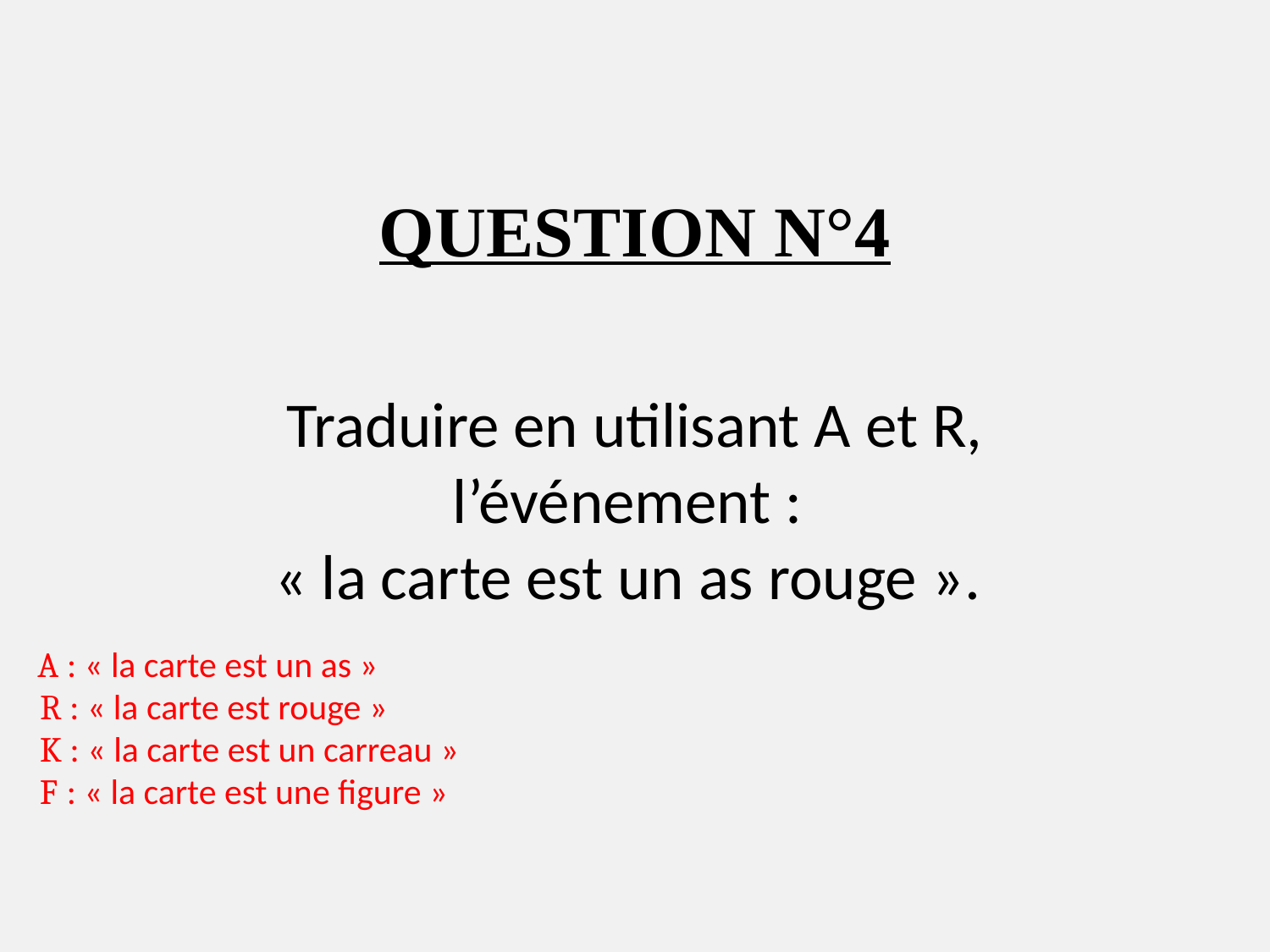

QUESTION N°4

Traduire en utilisant A et R,
l’événement :
« la carte est un as rouge ».
 A : « la carte est un as »
 R : « la carte est rouge »
 K : « la carte est un carreau »
 F : « la carte est une figure »